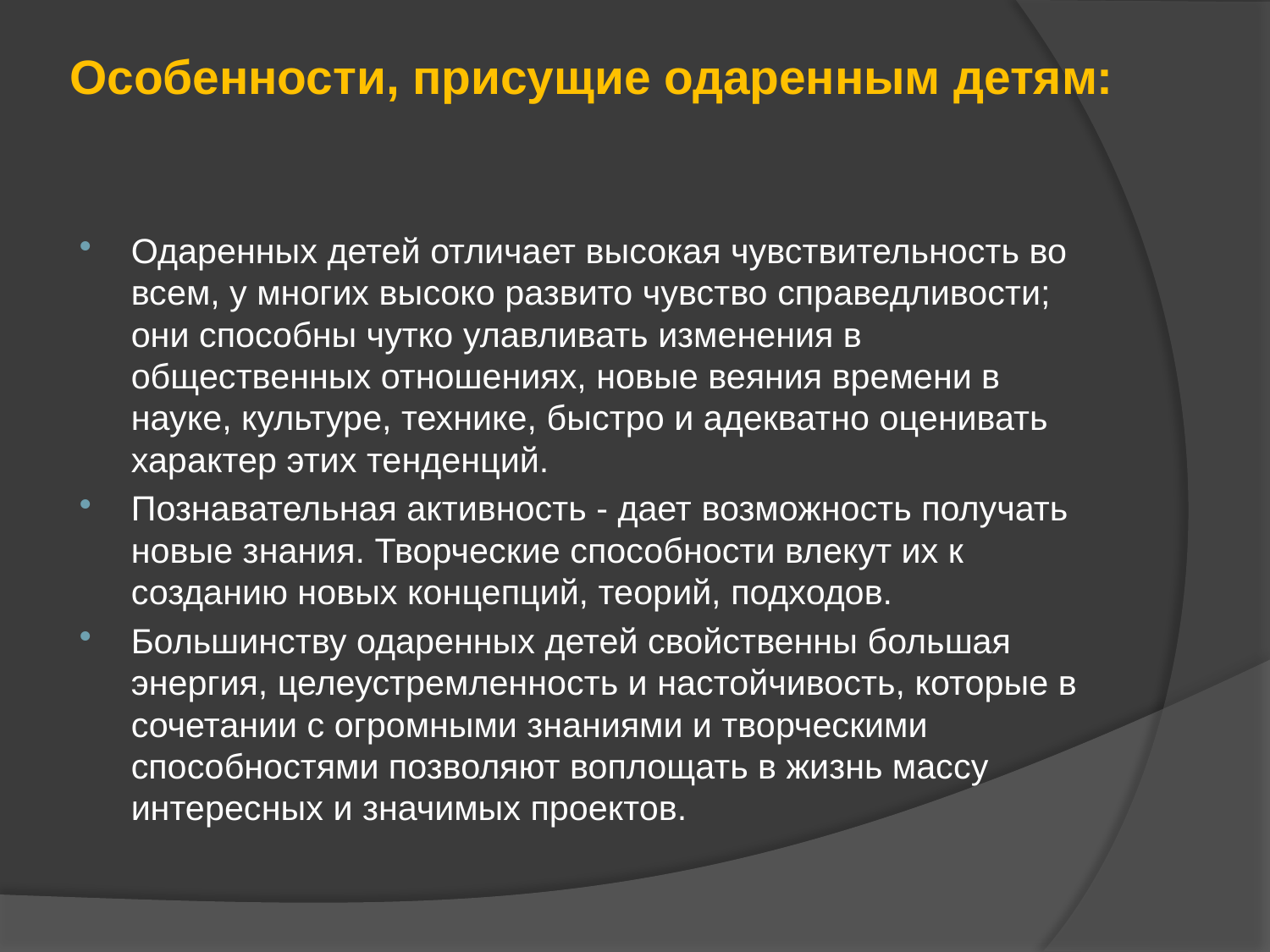

# Особенности, присущие одаренным детям:
Одаренных детей отличает высокая чувствительность во всем, у многих высоко развито чувство справедливости; они способны чутко улавливать изменения в общественных отношениях, новые веяния времени в науке, культуре, технике, быстро и адекватно оценивать характер этих тенденций.
Познавательная активность - дает возможность получать новые знания. Творческие способности влекут их к созданию новых концепций, теорий, подходов.
Большинству одаренных детей свойственны большая энергия, целеустремленность и настойчивость, которые в сочетании с огромными знаниями и творческими способностями позволяют воплощать в жизнь массу интересных и значимых проектов.